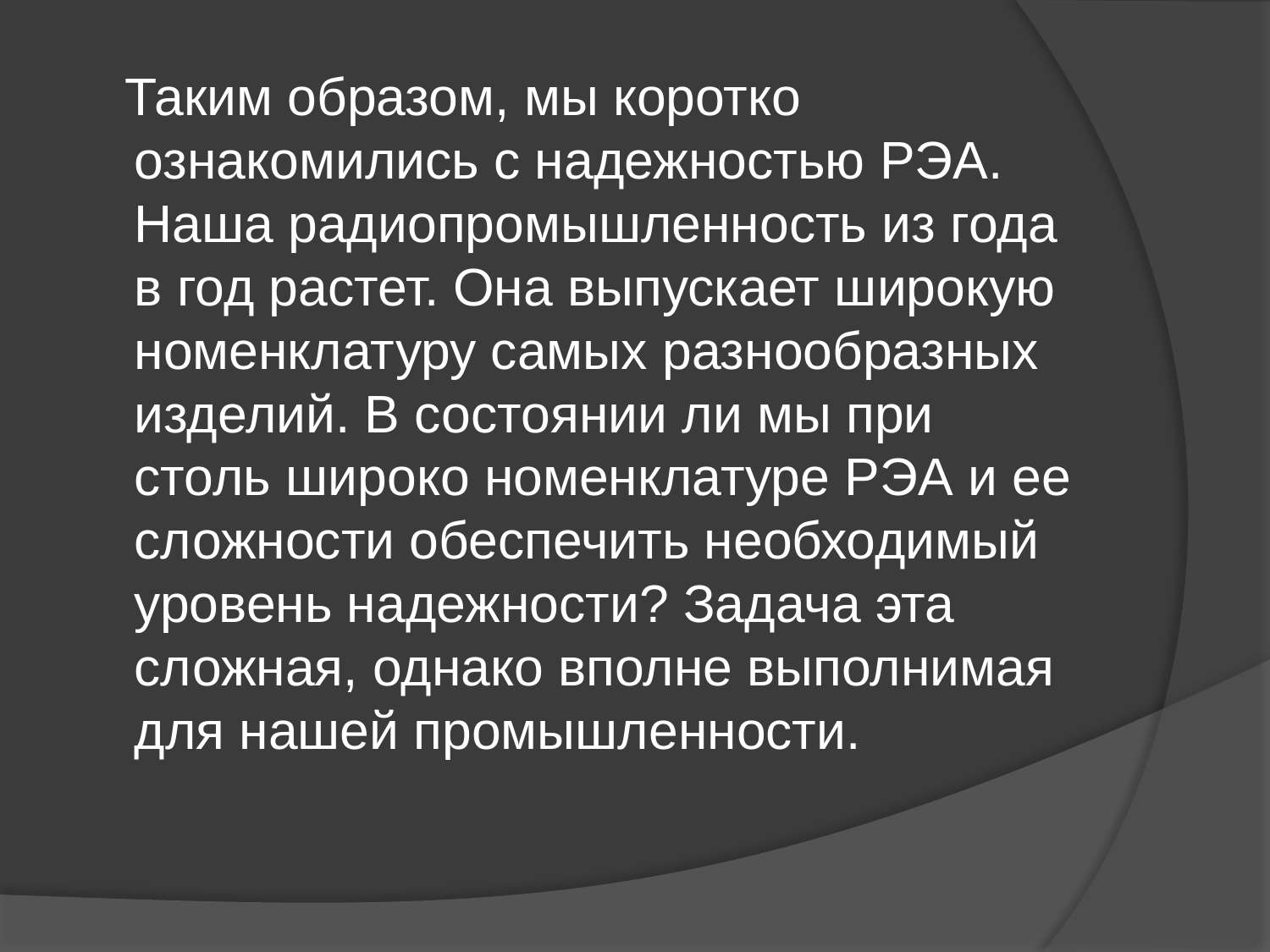

#
   Таким образом, мы коротко ознакомились с надежностью РЭА. Наша радиопромышленность из года в год растет. Она выпускает широкую номенклатуру самых разнообразных изделий. В состоянии ли мы при  столь широко номенклатуре РЭА и ее сложности обеспечить необходимый уровень надежности? Задача эта сложная, однако вполне выполнимая для нашей промышленности.